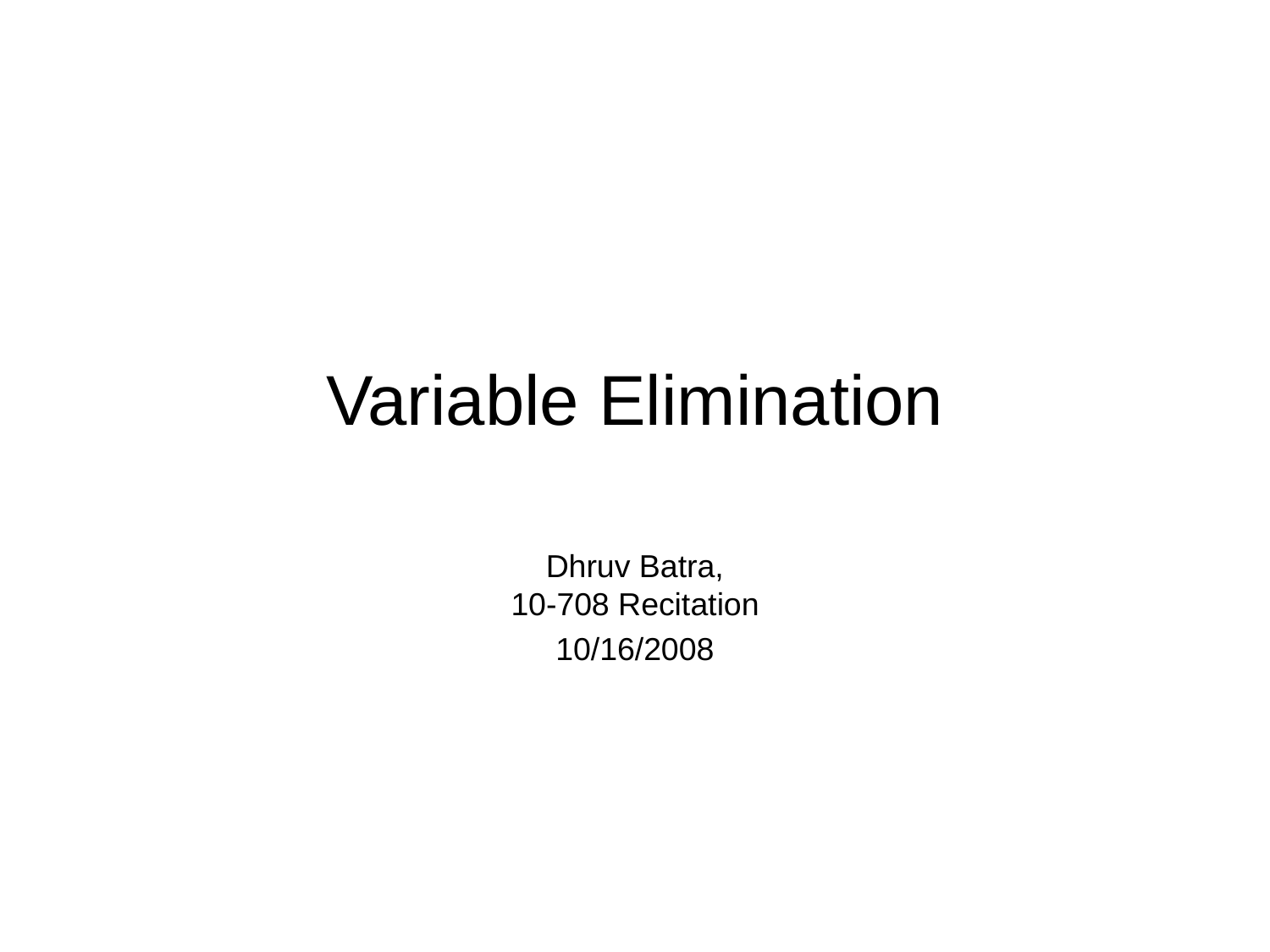

# Variable Elimination
Dhruv Batra,
10-708 Recitation
10/16/2008